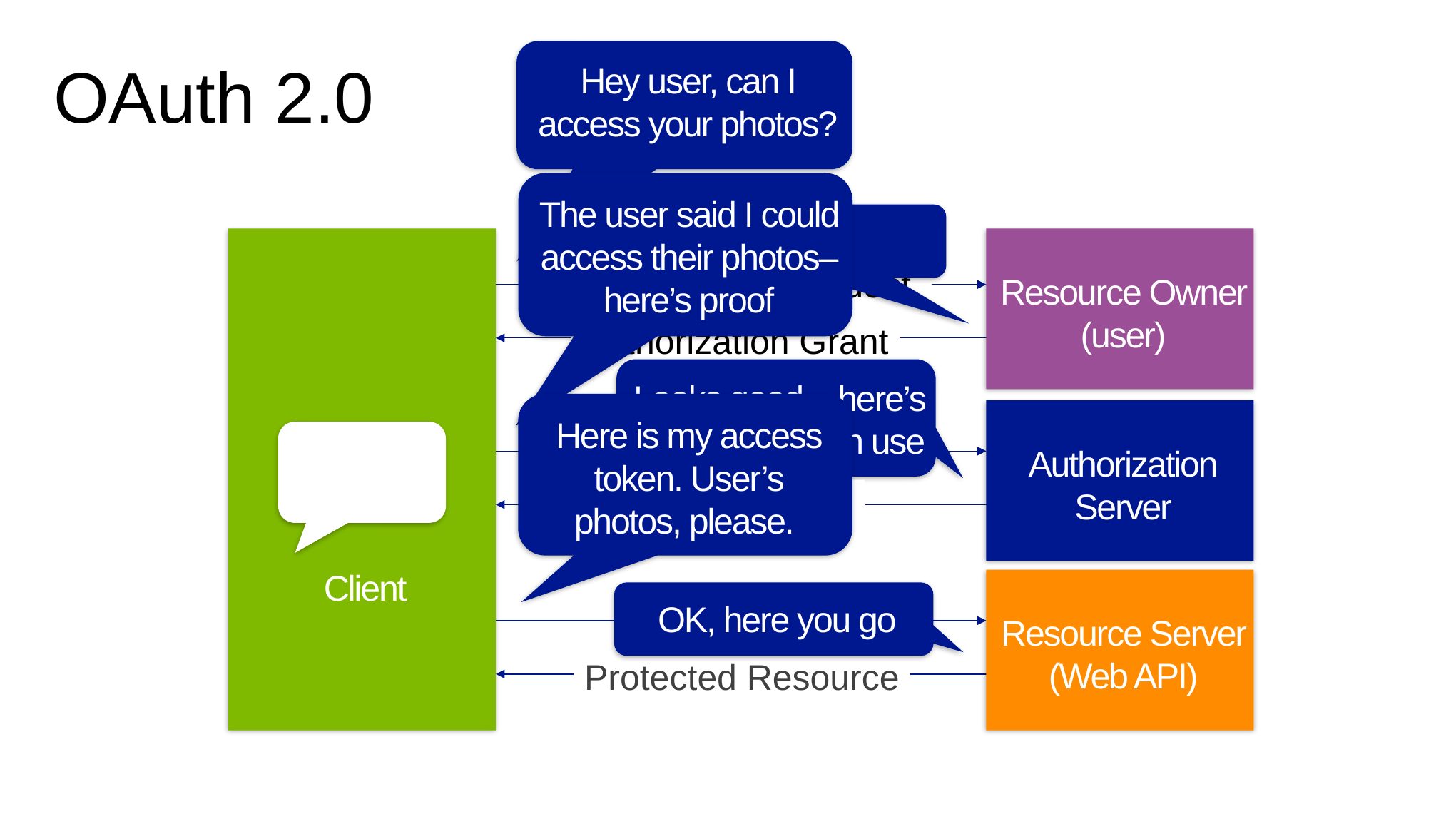

# OAuth 2.0
Hey user, can I access your photos?
The user said I could access their photos– here’s proof
OK

Client

Resource Owner
(user)
Authorization Request
Authorization Grant
Looks good – here’s a token you can use
Here is my access token. User’s photos, please.
Authorization
Server
Authorization Grant
Access Token
Resource Server (Web API)
OK, here you go
Access Token
Protected Resource